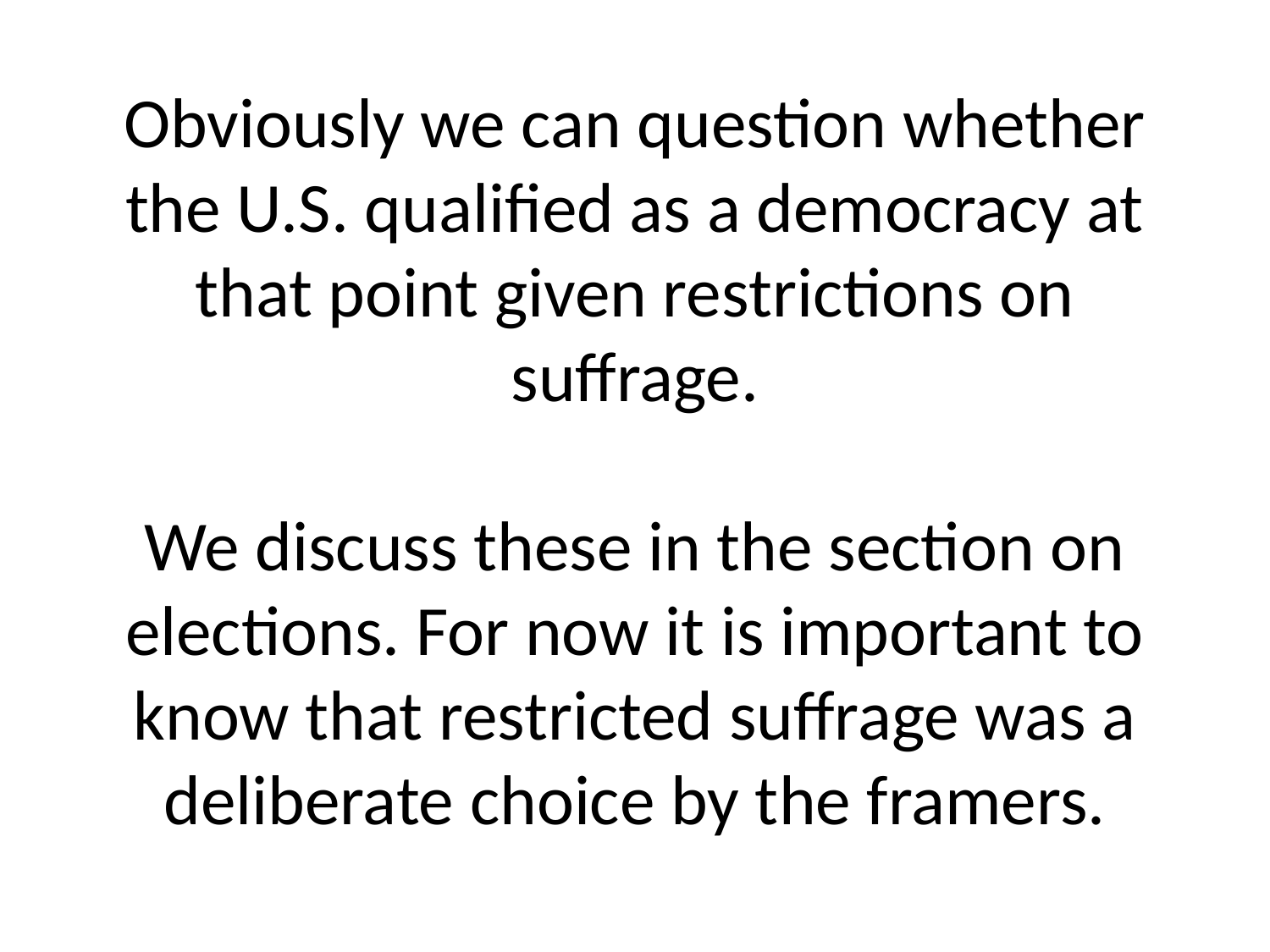

# Obviously we can question whether the U.S. qualified as a democracy at that point given restrictions on suffrage. We discuss these in the section on elections. For now it is important to know that restricted suffrage was a deliberate choice by the framers.